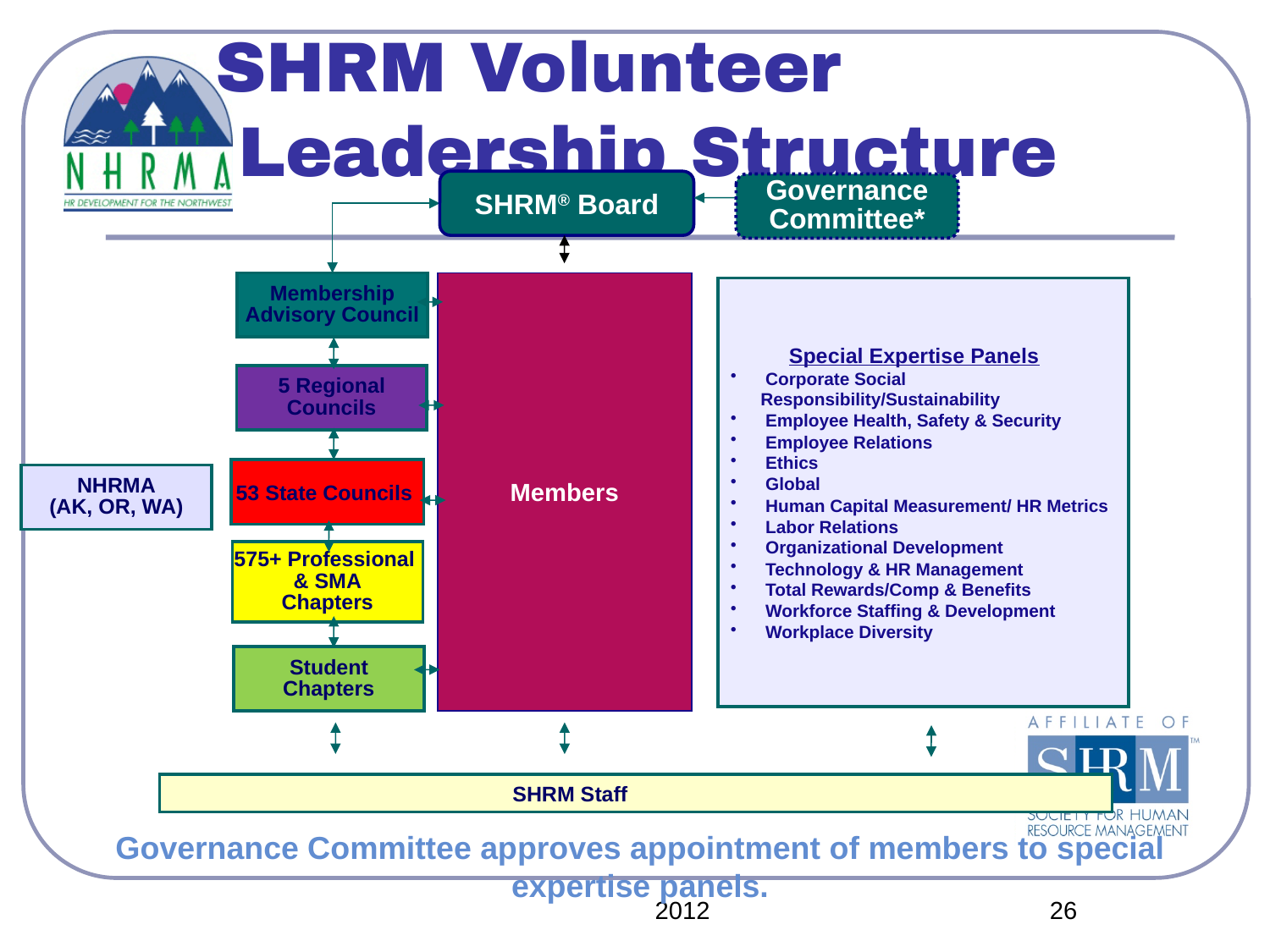

SHRM Volunteer
 Leadership Structure
SHRM® Board
Governance Committee*

Membership
Advisory Council
Members
            Special Expertise Panels
 Corporate Social Responsibility/Sustainability
 Employee Health, Safety & Security
 Employee Relations
 Ethics
 Global
 Human Capital Measurement/ HR Metrics
 Labor Relations
 Organizational Development
 Technology & HR Management
 Total Rewards/Comp & Benefits
 Workforce Staffing & Development
 Workplace Diversity

5 Regional
Councils

53 State Councils

Student
Chapters

	SHRM Staff
Members
NHRMA
(AK, OR, WA)

575+ Professional
& SMA
Chapters

Governance Committee approves appointment of members to special expertise panels.
2012
26